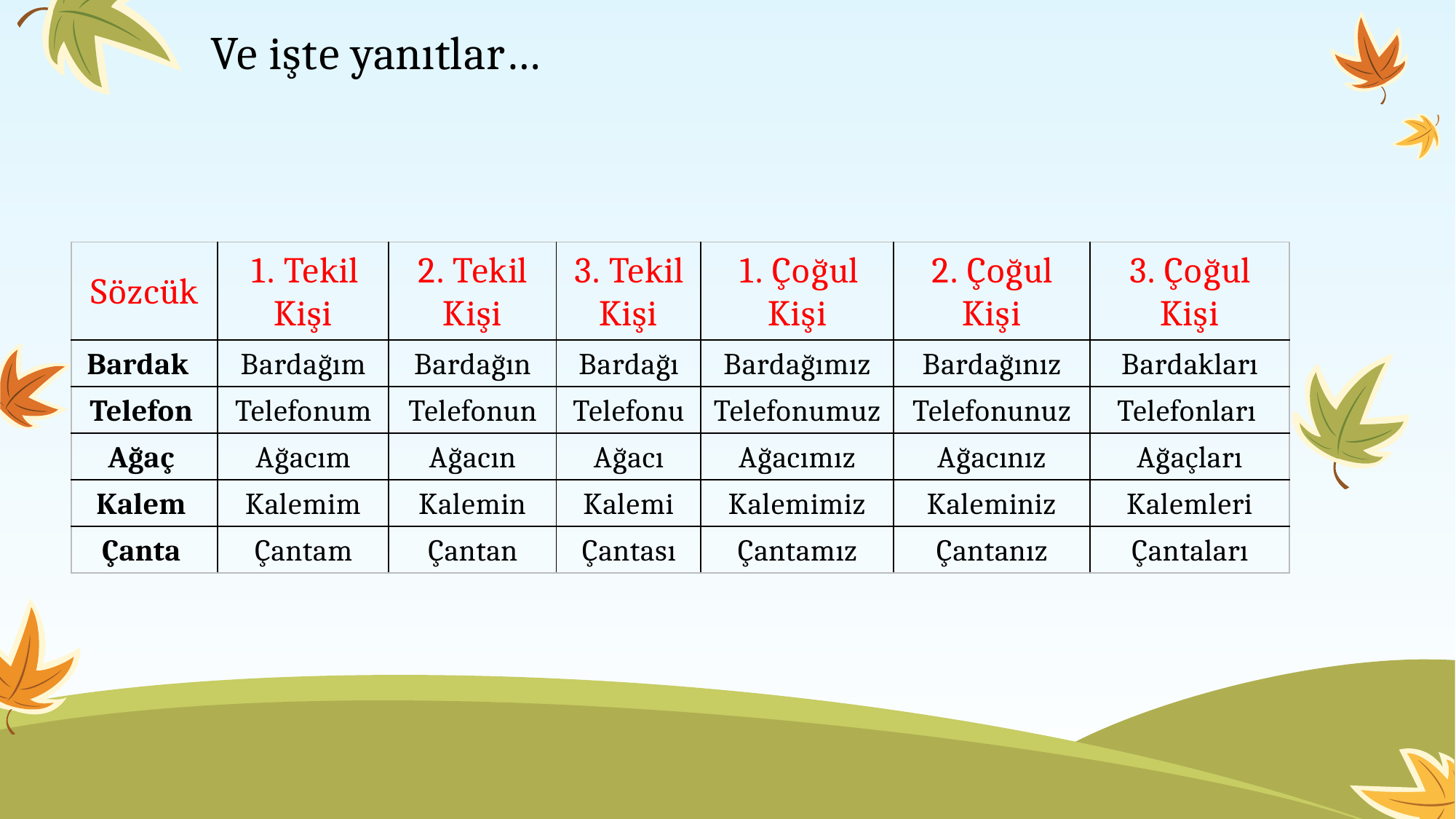

# Ve işte yanıtlar…
| Sözcük | 1. Tekil Kişi | 2. Tekil Kişi | 3. Tekil Kişi | 1. Çoğul Kişi | 2. Çoğul Kişi | 3. Çoğul Kişi |
| --- | --- | --- | --- | --- | --- | --- |
| Bardak | Bardağım | Bardağın | Bardağı | Bardağımız | Bardağınız | Bardakları |
| Telefon | Telefonum | Telefonun | Telefonu | Telefonumuz | Telefonunuz | Telefonları |
| Ağaç | Ağacım | Ağacın | Ağacı | Ağacımız | Ağacınız | Ağaçları |
| Kalem | Kalemim | Kalemin | Kalemi | Kalemimiz | Kaleminiz | Kalemleri |
| Çanta | Çantam | Çantan | Çantası | Çantamız | Çantanız | Çantaları |